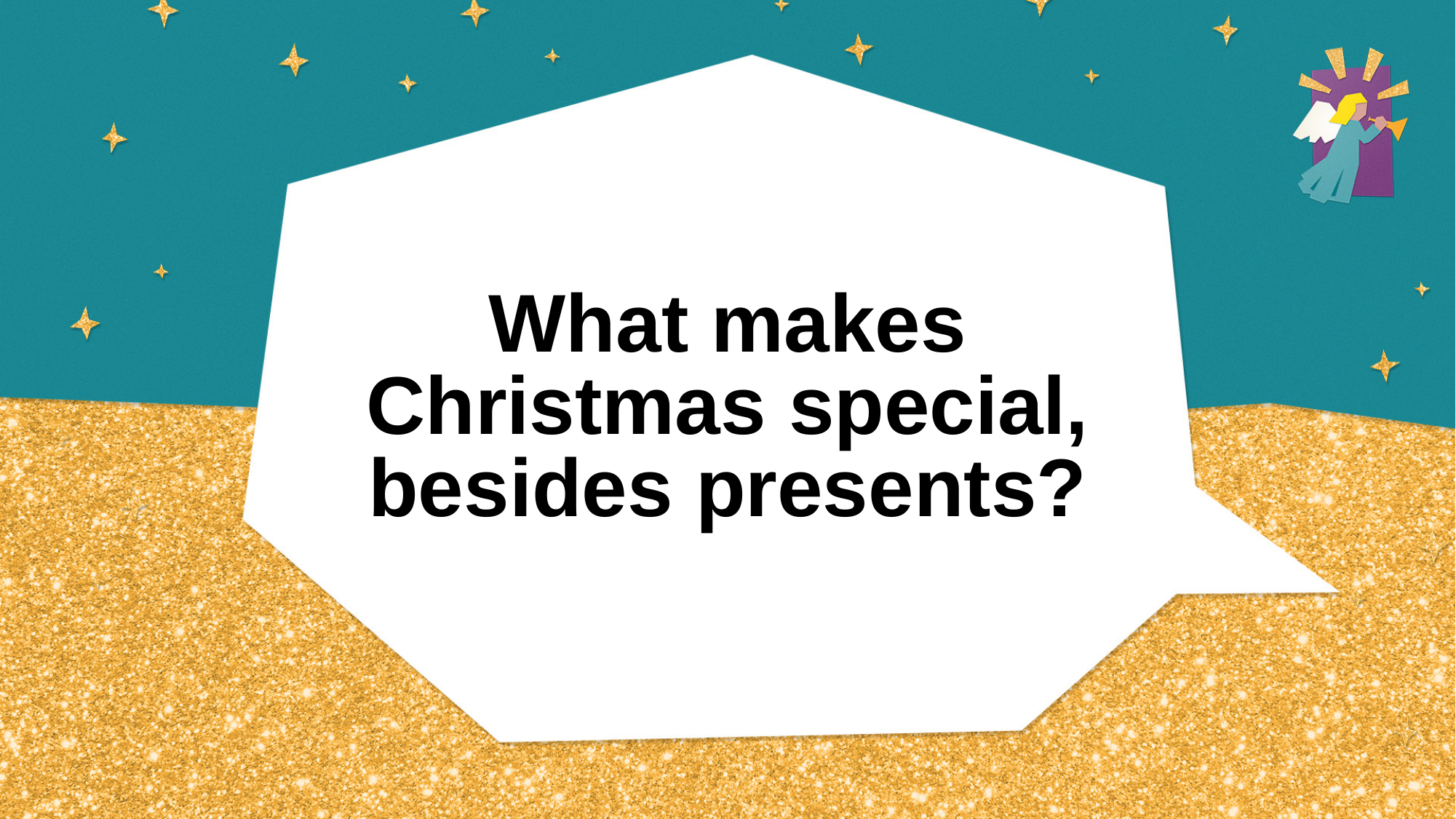

# What makes Christmas special, besides presents?